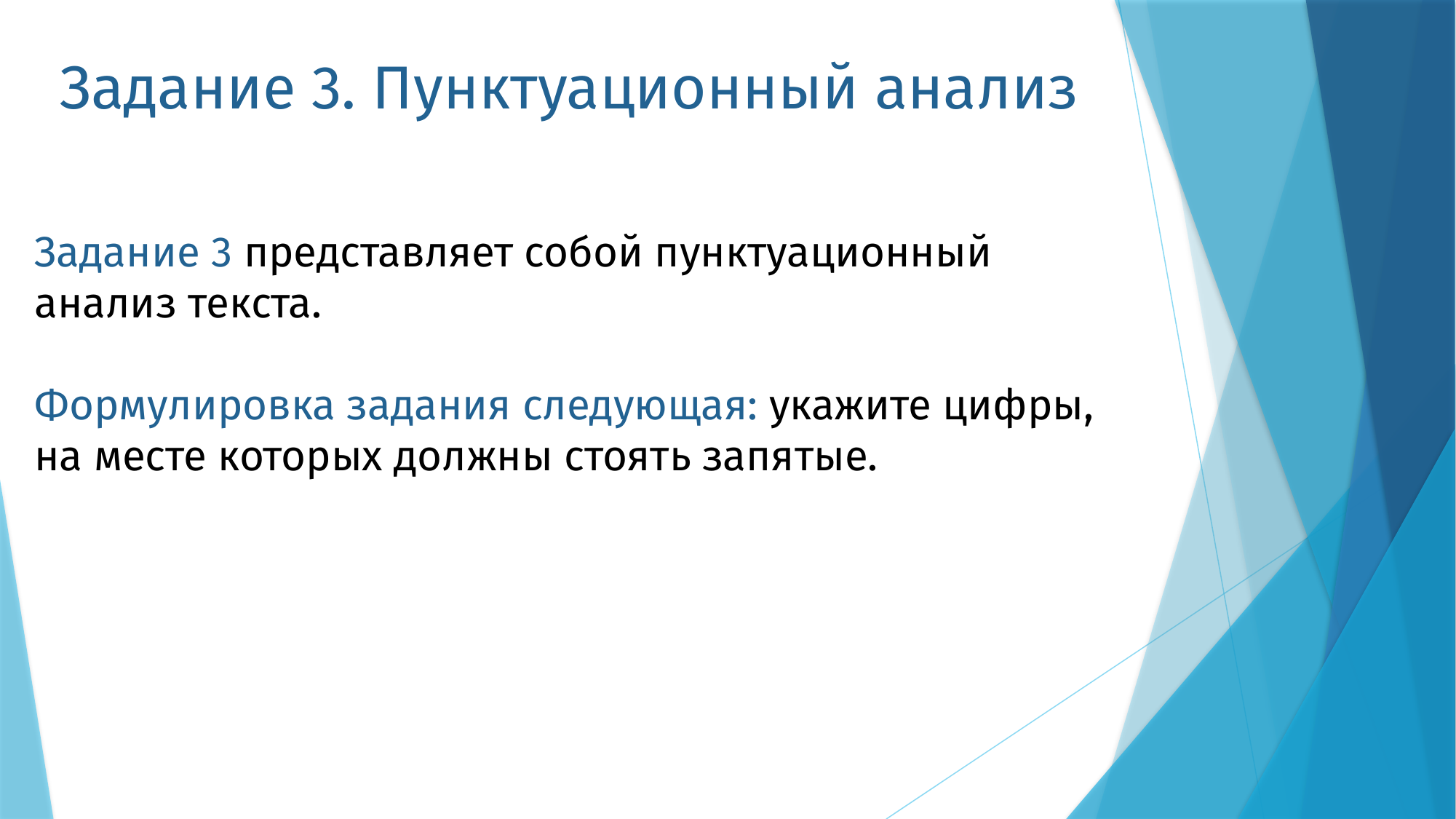

# Задание 3. Пунктуационный анализ
Задание 3 представляет собой пунктуационный анализ текста.

Формулировка задания следующая: укажите цифры, на месте которых должны стоять запятые.